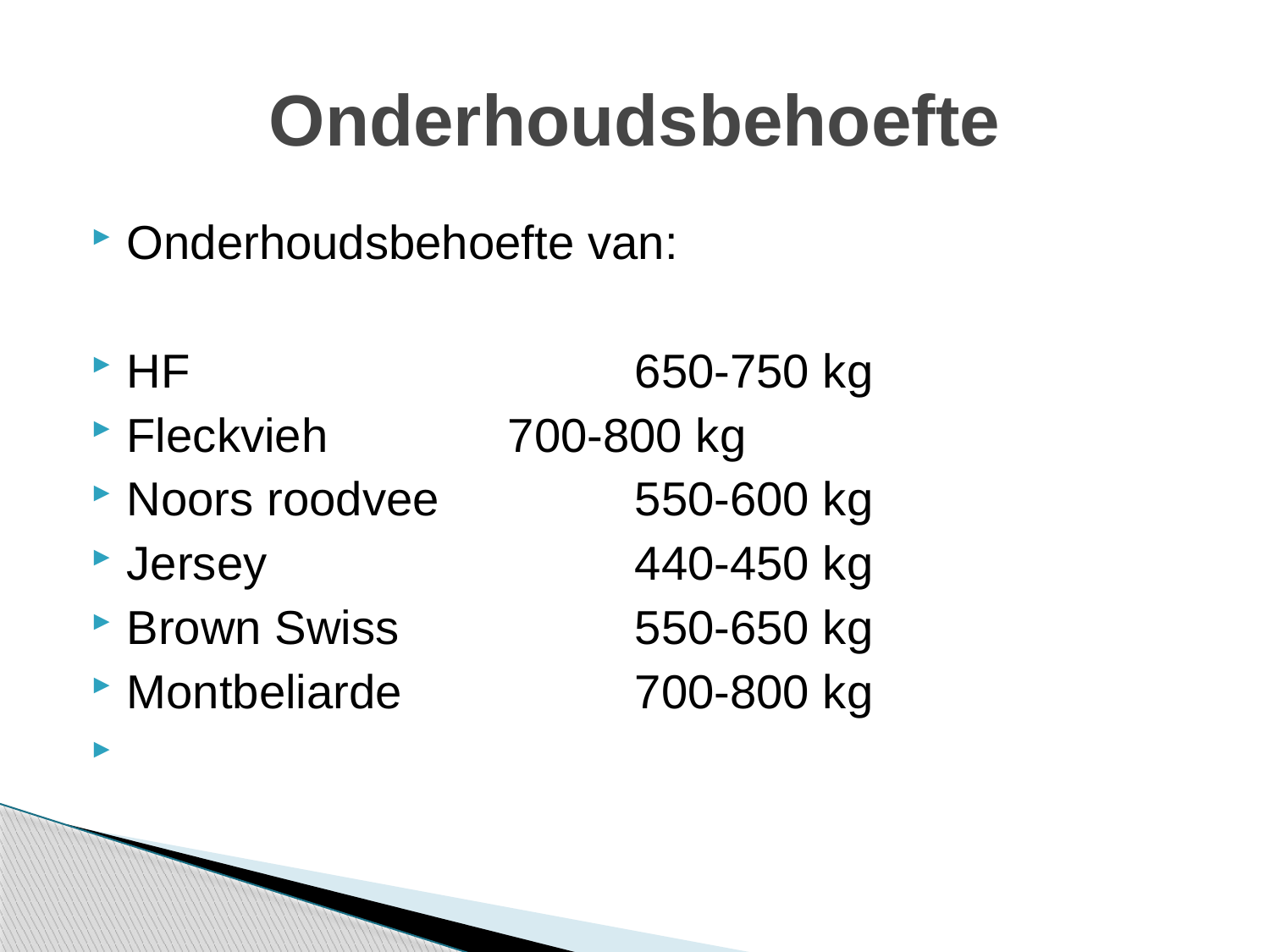

# Onderhoudsbehoefte
Onderhoudsbehoefte van:

HF				650-750 kg
Fleckvieh		700-800 kg
Noors roodvee		550-600 kg
Jersey			440-450 kg
Brown Swiss		550-650 kg
Montbeliarde		700-800 kg